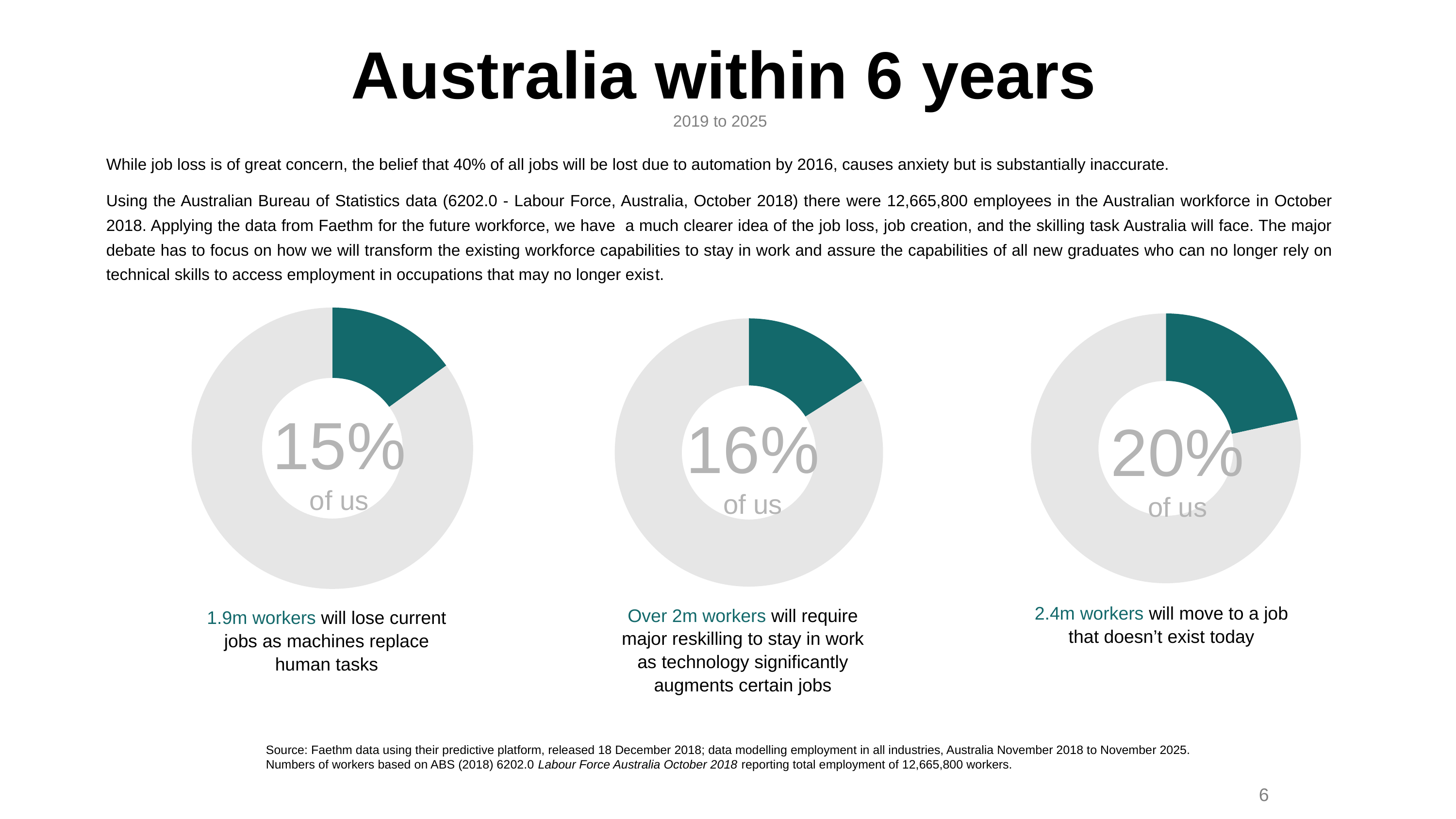

# Australia within 6 years
2019 to 2025
While job loss is of great concern, the belief that 40% of all jobs will be lost due to automation by 2016, causes anxiety but is substantially inaccurate.
Using the Australian Bureau of Statistics data (6202.0 - Labour Force, Australia, October 2018) there were 12,665,800 employees in the Australian workforce in October 2018. Applying the data from Faethm for the future workforce, we have  a much clearer idea of the job loss, job creation, and the skilling task Australia will face. The major debate has to focus on how we will transform the existing workforce capabilities to stay in work and assure the capabilities of all new graduates who can no longer rely on technical skills to access employment in occupations that may no longer exist.

### Chart

| Category | Sales |
|---|---|
| 1st Qtr | 1.5 |
| 2nd Qtr | 8.5 |

### Chart

| Category |
|---|

### Chart

| Category | Sales |
|---|---|
| 1st Qtr | 1.6 |
| 2nd Qtr | 8.4 |

### Chart

| Category | Sales |
|---|---|
| 1st Qtr | 2.2 |
| 2nd Qtr | 8.0 |
15%
of us

16%
of us

20%
of us

2.4m workers will move to a job that doesn’t exist today
Over 2m workers will require major reskilling to stay in work as technology significantly augments certain jobs

1.9m workers will lose current jobs as machines replace human tasks

Source: Faethm data using their predictive platform, released 18 December 2018; data modelling employment in all industries, Australia November 2018 to November 2025. Numbers of workers based on ABS (2018) 6202.0 Labour Force Australia October 2018 reporting total employment of 12,665,800 workers.